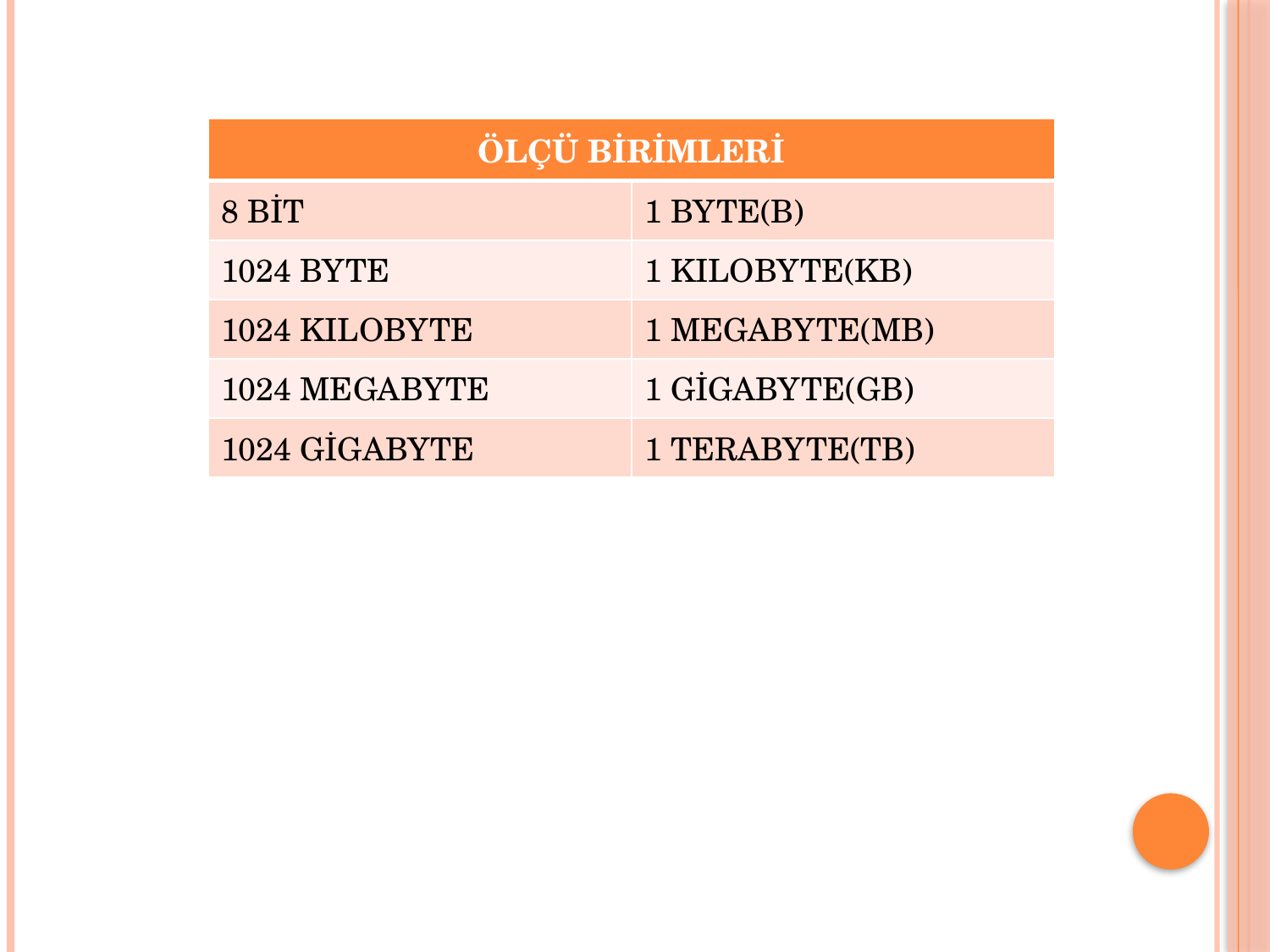

| ÖLÇÜ BİRİMLERİ |  |
| --- | --- |
| 8 BİT | 1 BYTE(B) |
| 1024 BYTE | 1 KILOBYTE(KB) |
| 1024 KILOBYTE | 1 MEGABYTE(MB) |
| 1024 MEGABYTE | 1 GİGABYTE(GB) |
| 1024 GİGABYTE | 1 TERABYTE(TB) |